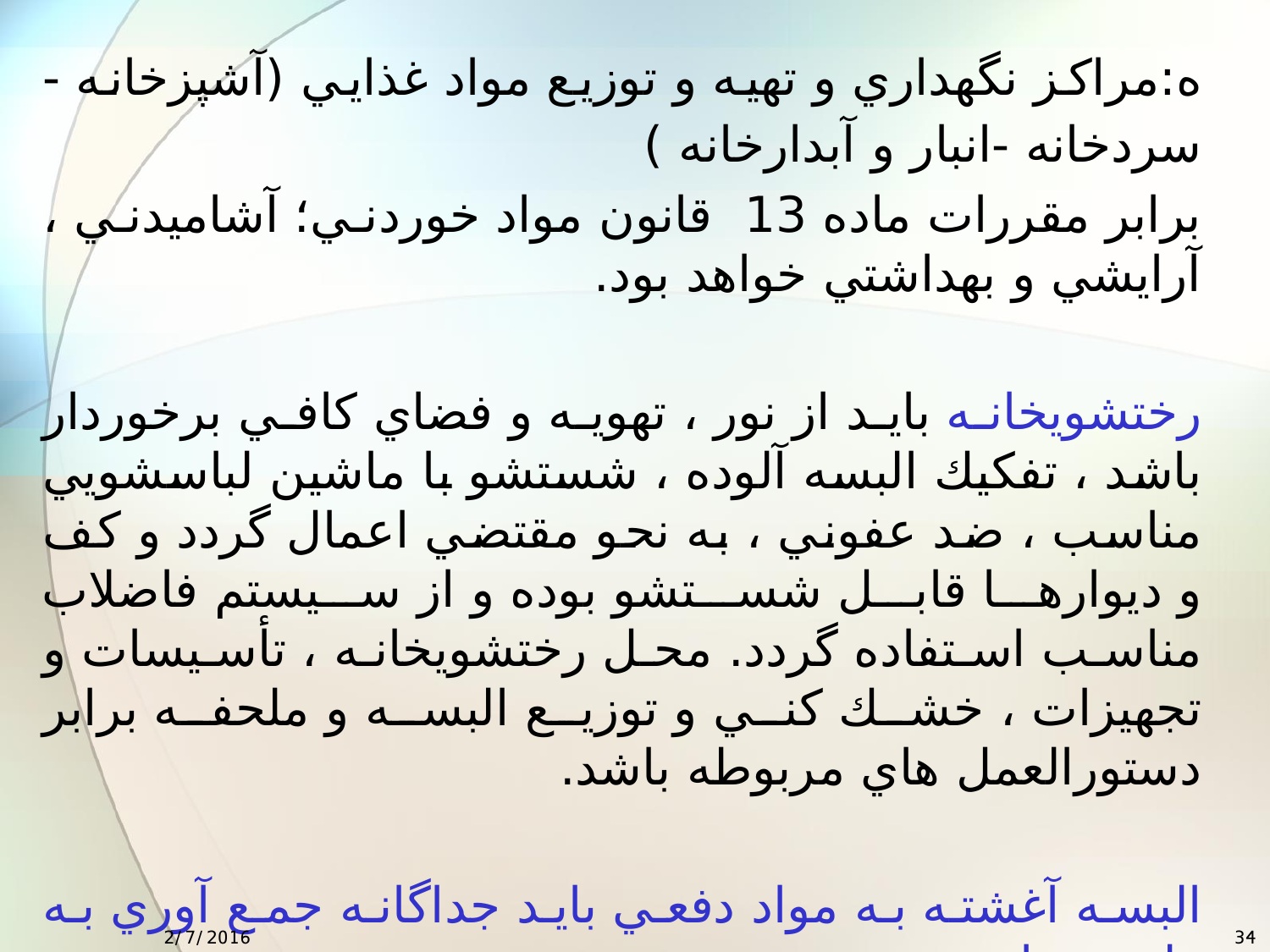

ه:مراكز نگهداري و تهيه و توزيع مواد غذايي (آشپزخانه -سردخانه -انبار و آبدارخانه )
برابر مقررات ماده 13  قانون مواد خوردني؛ آشاميدني ، آرايشي و بهداشتي خواهد بود.

رختشويخانه بايد از نور ، تهويه و فضاي كافي برخوردار باشد ، تفكيك البسه آلوده ، شستشو با ماشين لباسشويي مناسب ، ضد عفوني ، به نحو مقتضي اعمال گردد و كف و ديوارها قابل شستشو بوده و از سيستم فاضلاب مناسب استفاده گردد. محل رختشويخانه ، تأسيسات و تجهيزات ، خشك كني و توزيع البسه و ملحفه برابر دستورالعمل هاي مربوطه باشد.

البسه آغشته به مواد دفعي بايد جداگانه جمع آوري به طرز بهداشتي ضد عفوني و شستشو شود.

2/7/2016
34